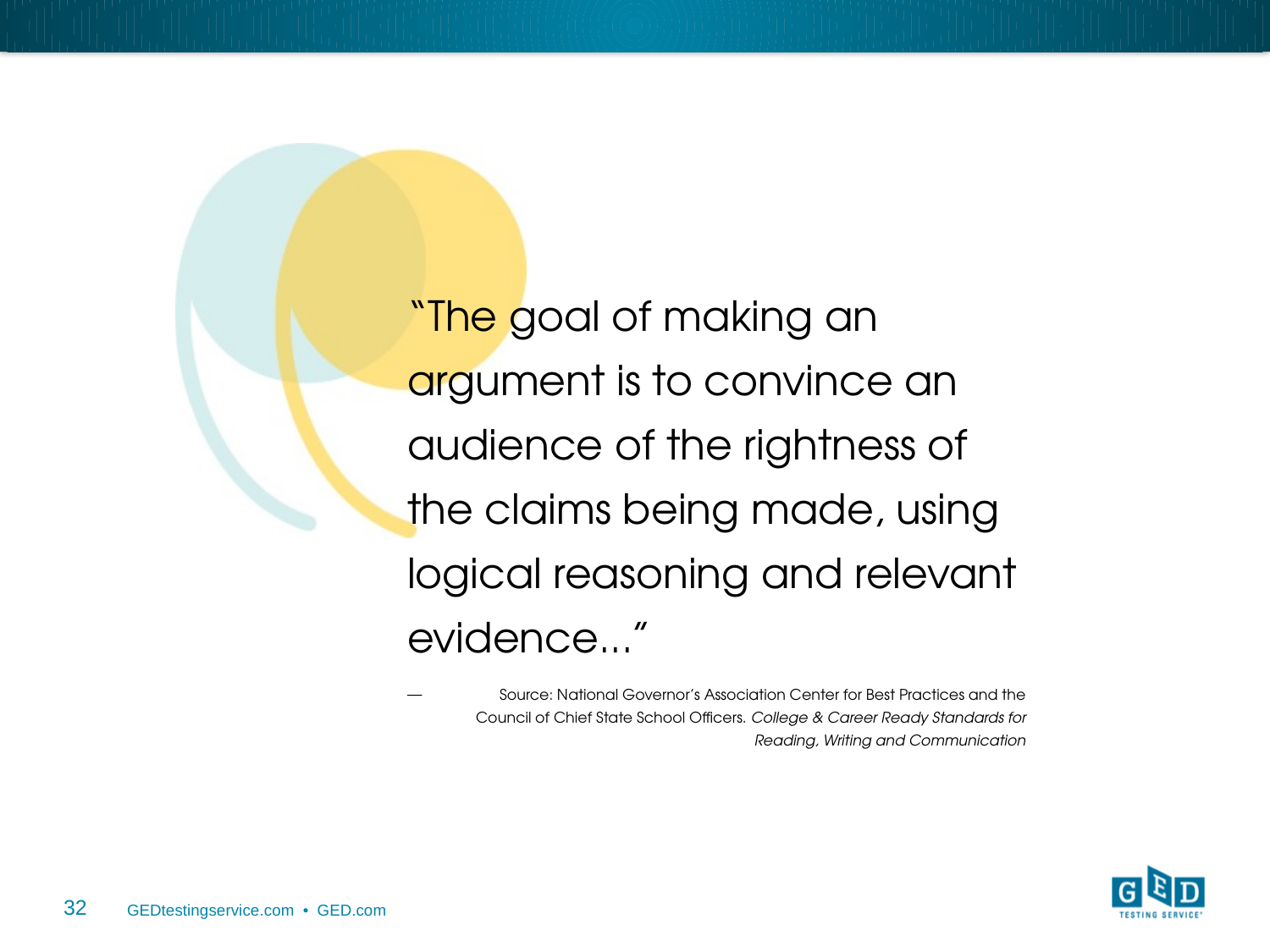

“The goal of making an argument is to convince an audience of the rightness of the claims being made, using logical reasoning and relevant evidence...”

Source: National Governor’s Association Center for Best Practices and the Council of Chief State School Officers. College & Career Ready Standards for Reading, Writing and Communication

32